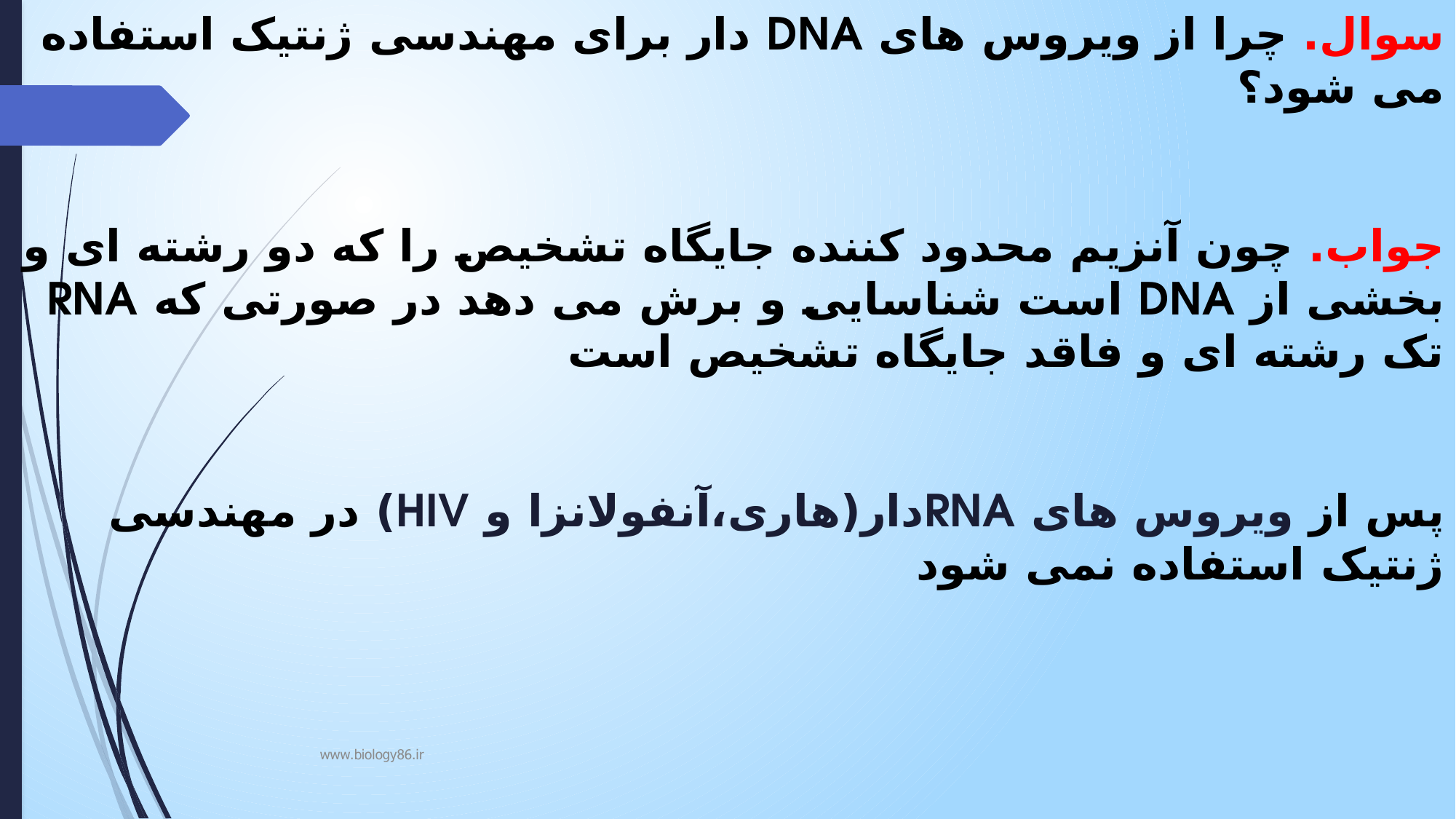

# سوال. چرا از ویروس های DNA دار برای مهندسی ژنتیک استفاده می شود؟ جواب. چون آنزیم محدود کننده جایگاه تشخیص را که دو رشته ای و بخشی از DNA است شناسایی و برش می دهد در صورتی که RNA تک رشته ای و فاقد جایگاه تشخیص است پس از ویروس های RNAدار(هاری،آنفولانزا و HIV) در مهندسی ژنتیک استفاده نمی شود
www.biology86.ir